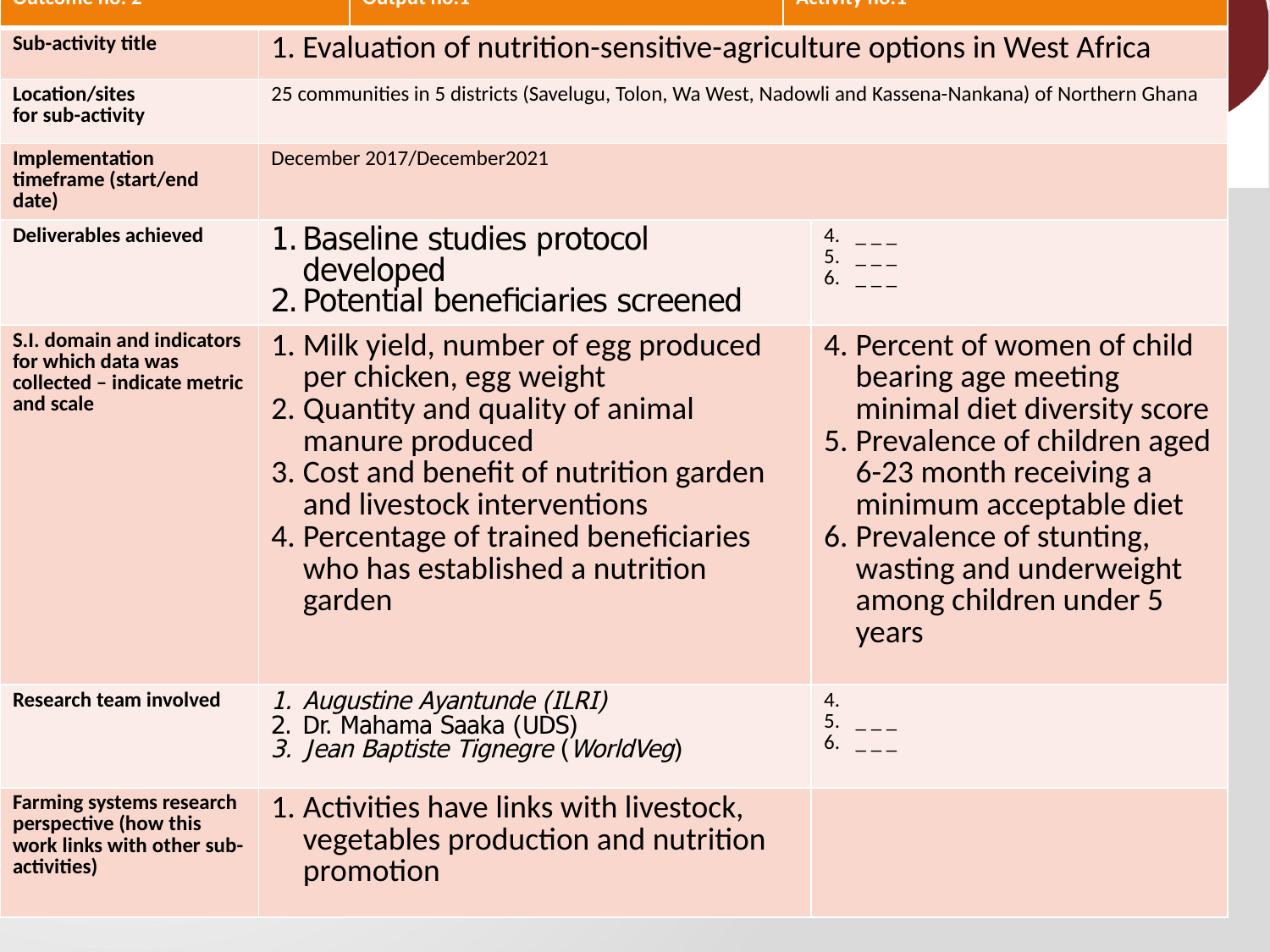

| Outcome no. 2 |  | Output no.1 | Activity no.1 |  |
| --- | --- | --- | --- | --- |
| Sub-activity title | 1. Evaluation of nutrition-sensitive-agriculture options in West Africa |  |  |  |
| Location/sites for sub-activity | 25 communities in 5 districts (Savelugu, Tolon, Wa West, Nadowli and Kassena-Nankana) of Northern Ghana |  |  |  |
| Implementation timeframe (start/end date) | December 2017/December2021 |  |  |  |
| Deliverables achieved | Baseline studies protocol developed Potential beneficiaries screened |  |  | \_ \_ \_ \_ \_ \_ \_ \_ \_ |
| S.I. domain and indicators for which data was collected – indicate metric and scale | Milk yield, number of egg produced per chicken, egg weight Quantity and quality of animal manure produced Cost and benefit of nutrition garden and livestock interventions Percentage of trained beneficiaries who has established a nutrition garden |  |  | Percent of women of child bearing age meeting minimal diet diversity score Prevalence of children aged 6-23 month receiving a minimum acceptable diet Prevalence of stunting, wasting and underweight among children under 5 years |
| Research team involved | Augustine Ayantunde (ILRI) Dr. Mahama Saaka (UDS) Jean Baptiste Tignegre (WorldVeg) |  |  | \_ \_ \_ \_ \_ \_ |
| Farming systems research perspective (how this work links with other sub-activities) | Activities have links with livestock, vegetables production and nutrition promotion |  |  |  |